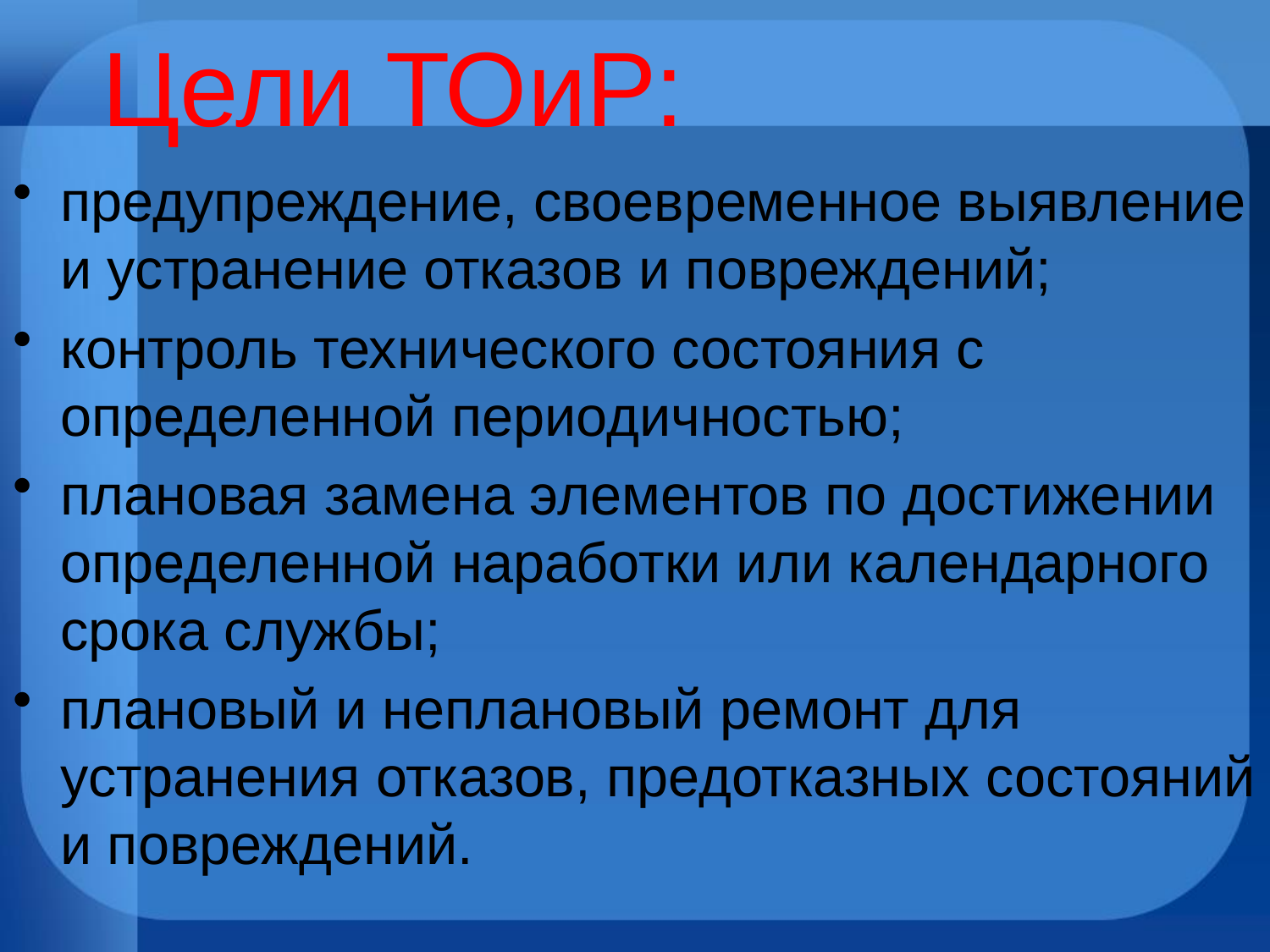

# Цели ТОиР:
предупреждение, своевременное выявление и устранение отказов и повреждений;
контроль технического состояния с определенной периодичностью;
плановая замена элементов по достижении определенной наработки или календарного срока службы;
плановый и неплановый ремонт для устранения отказов, предотказных состояний и повреждений.